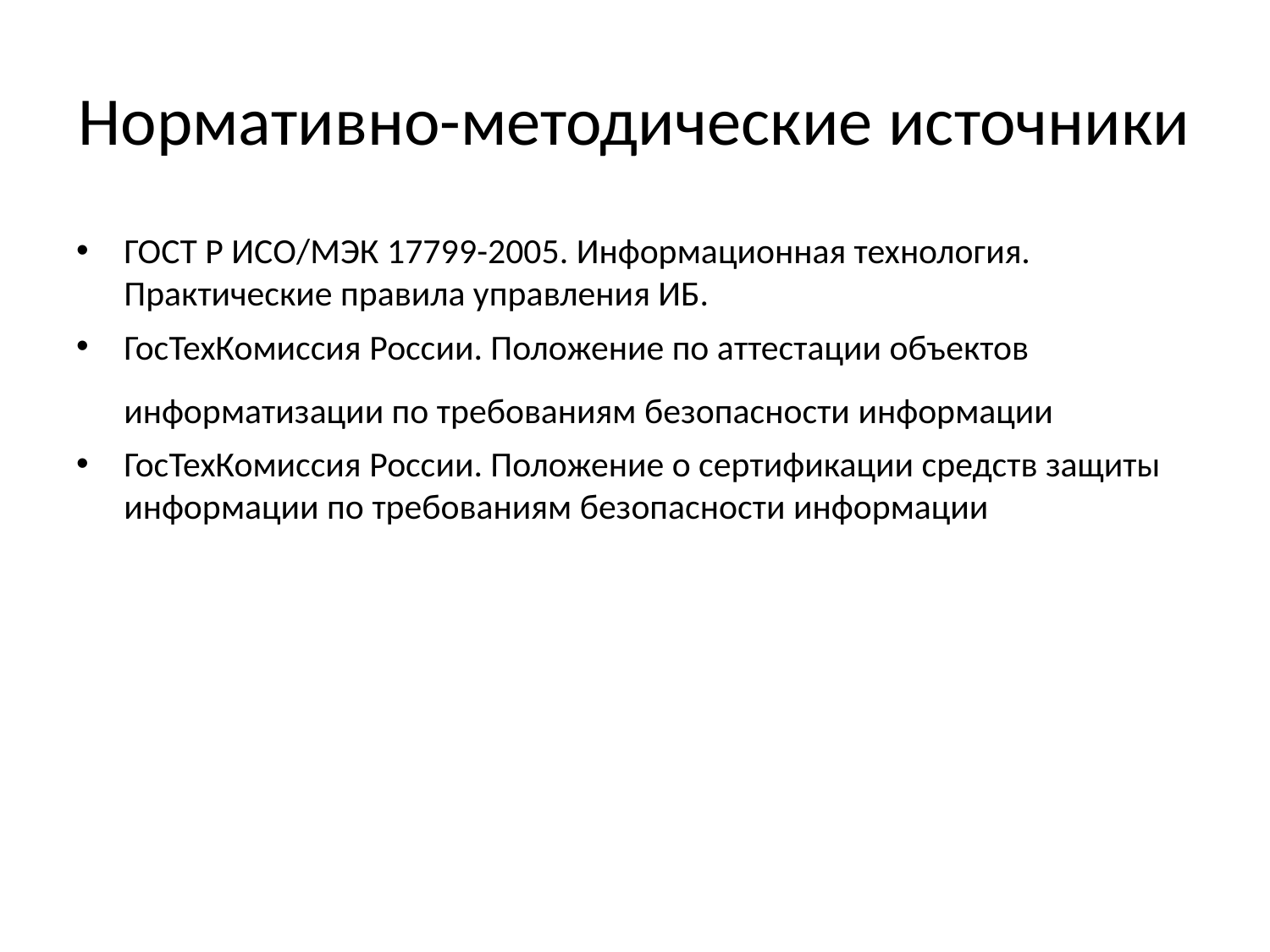

# Нормативно-методические источники
ГОСТ Р ИСО/МЭК 17799-2005. Информационная технология. Практические правила управления ИБ.
ГосТехКомиссия России. Положение по аттестации объектов информатизации по требованиям безопасности информации
ГосТехКомиссия России. Положение о сертификации средств защиты информации по требованиям безопасности информации